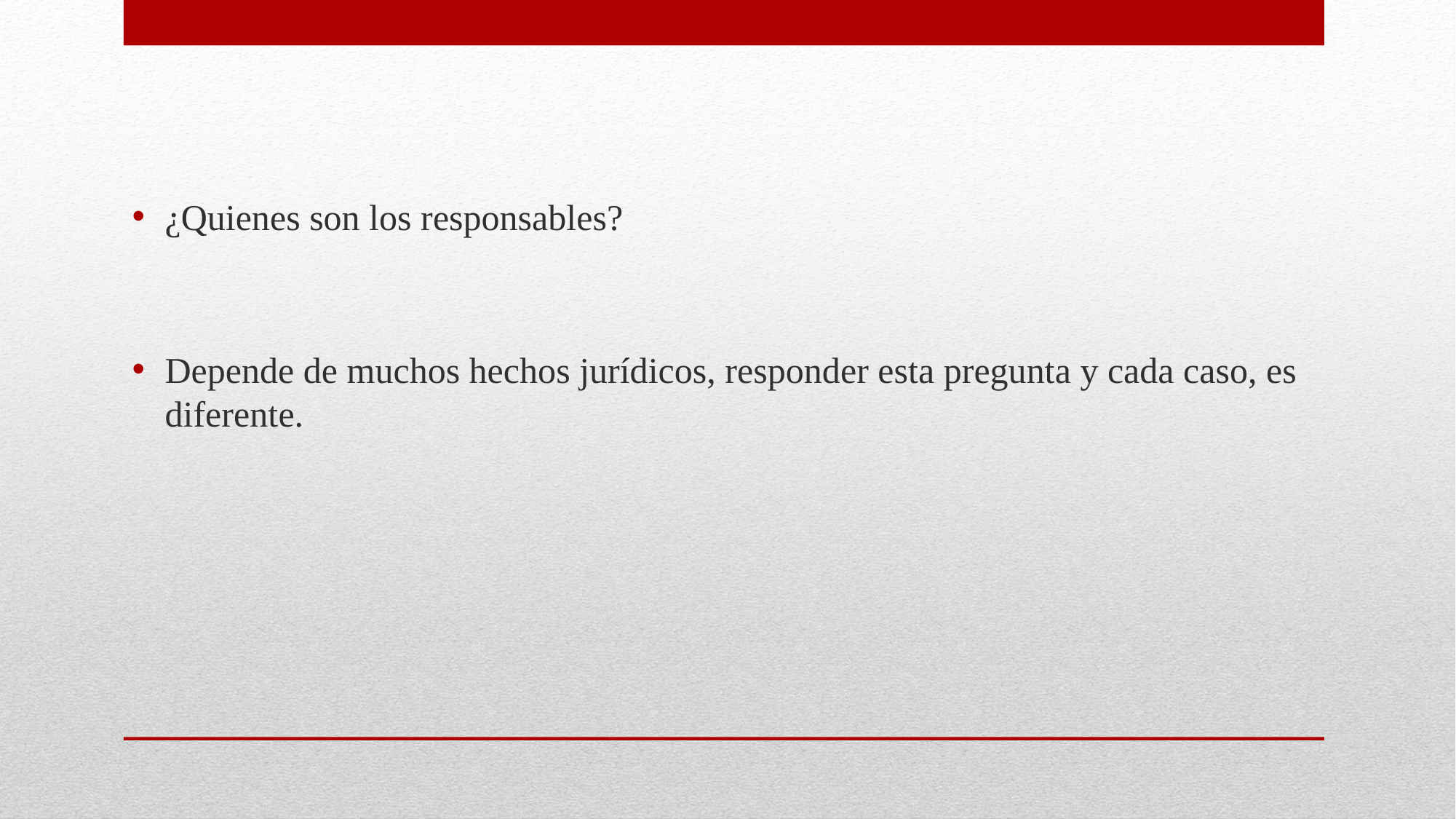

¿Quienes son los responsables?

Depende de muchos hechos jurídicos, responder esta pregunta y cada caso, es diferente.
#